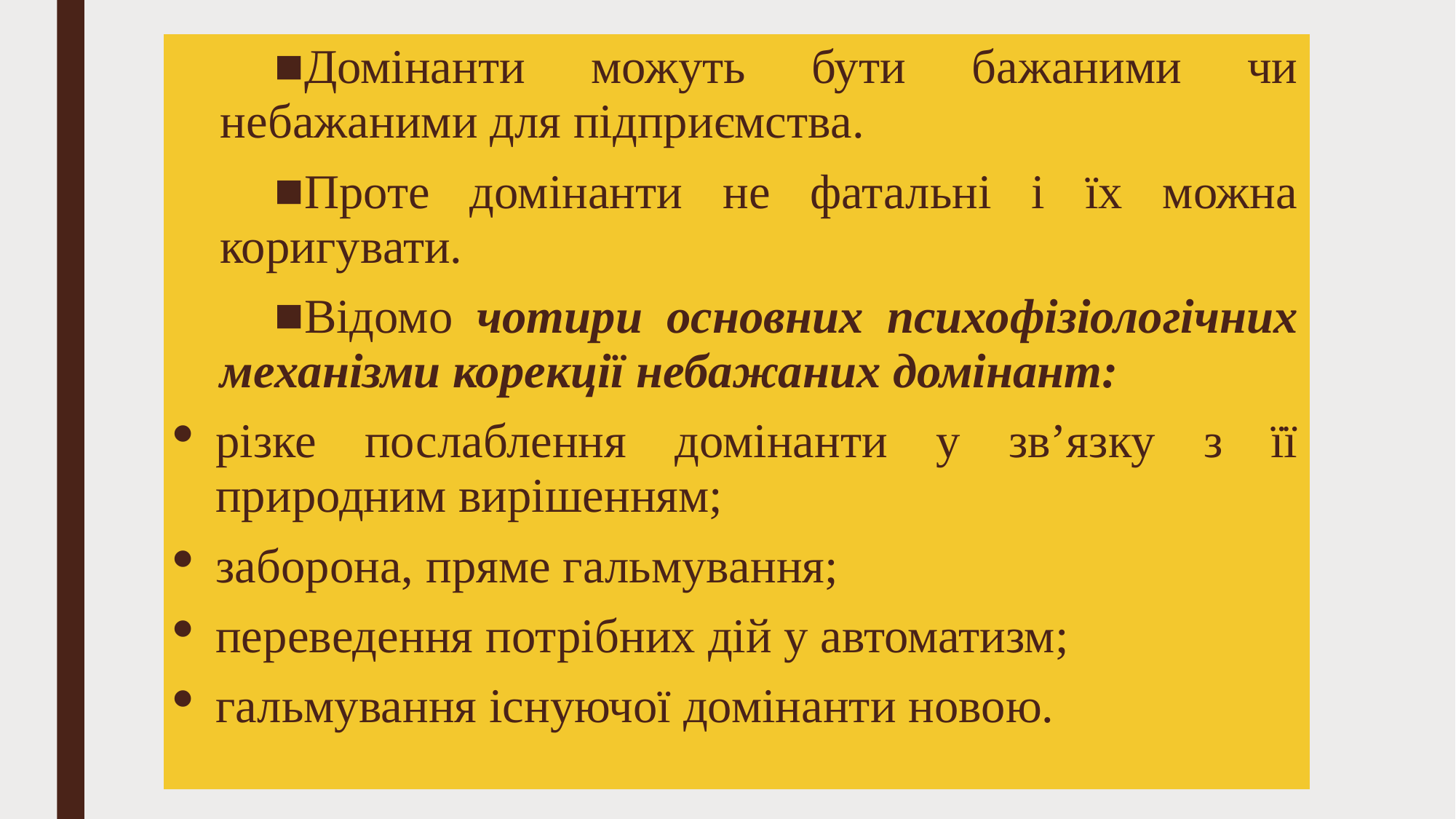

Домінанти можуть бути бажаними чи небажаними для підприємства.
Проте домінанти не фатальні і їх можна коригувати.
Відомо чотири основних психофізіологічних механізми корекції небажаних домінант:
різке послаблення домінанти у зв’язку з її природним вирішенням;
заборона, пряме гальмування;
переведення потрібних дій у автоматизм;
гальмування існуючої домінанти новою.